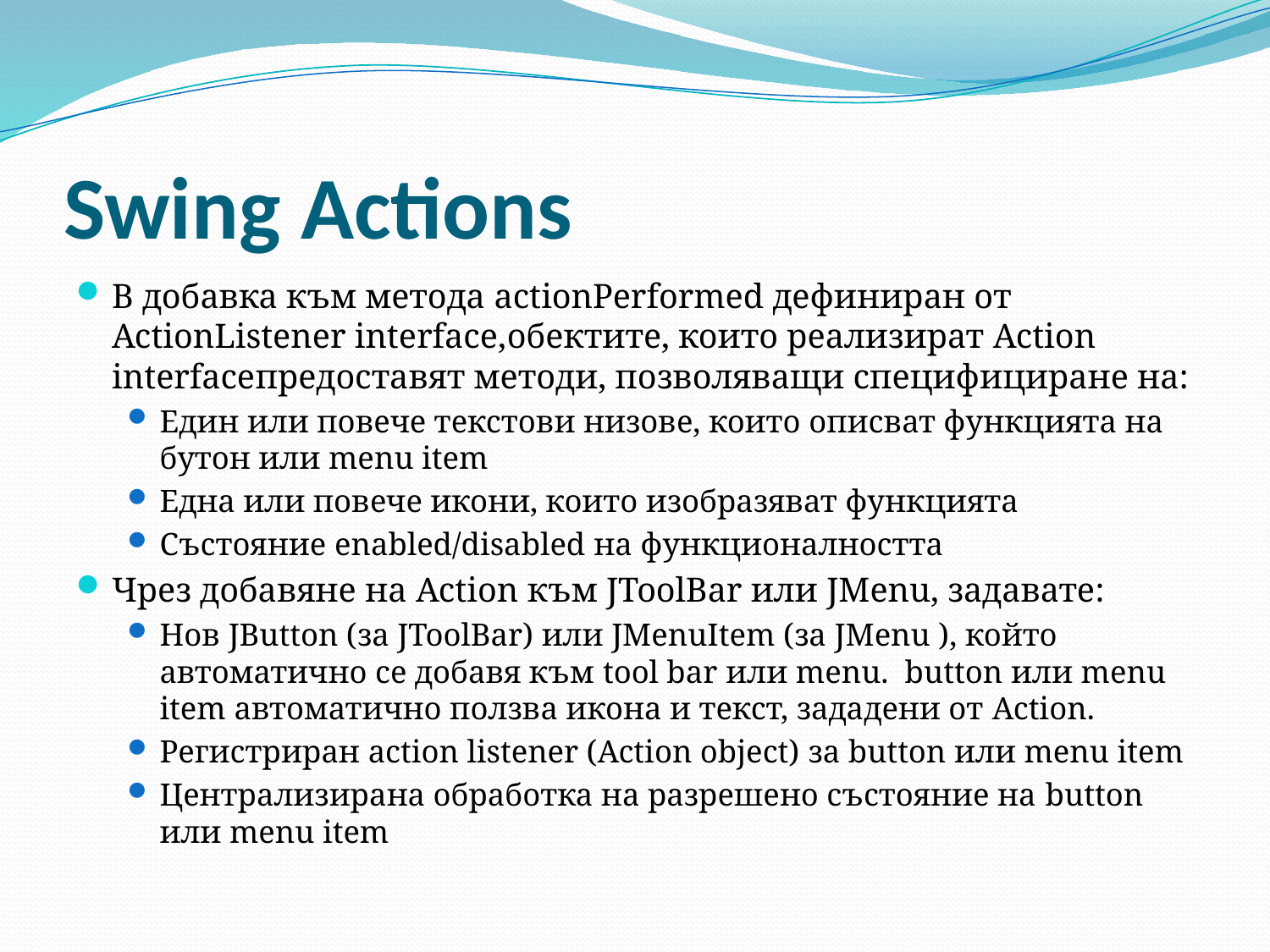

# Swing Actions
В добавка към метода actionPerformed дефиниран от ActionListener interface,обектите, които реализират Action interfaceпредоставят методи, позволяващи специфициране на:
Един или повече текстови низове, които описват функцията на бутон или menu item
Една или повече икони, които изобразяват функцията
Състояние enabled/disabled на функционалността
Чрез добавяне на Action към JToolBar или JMenu, задавате:
Нов JButton (за JToolBar) или JMenuItem (за JMenu ), който автоматично се добавя към tool bar или menu.  button или menu item автоматично ползва икона и текст, зададени от Action.
Регистриран action listener (Action object) за button или menu item
Централизирана обработка на разрешено състояние на button или menu item